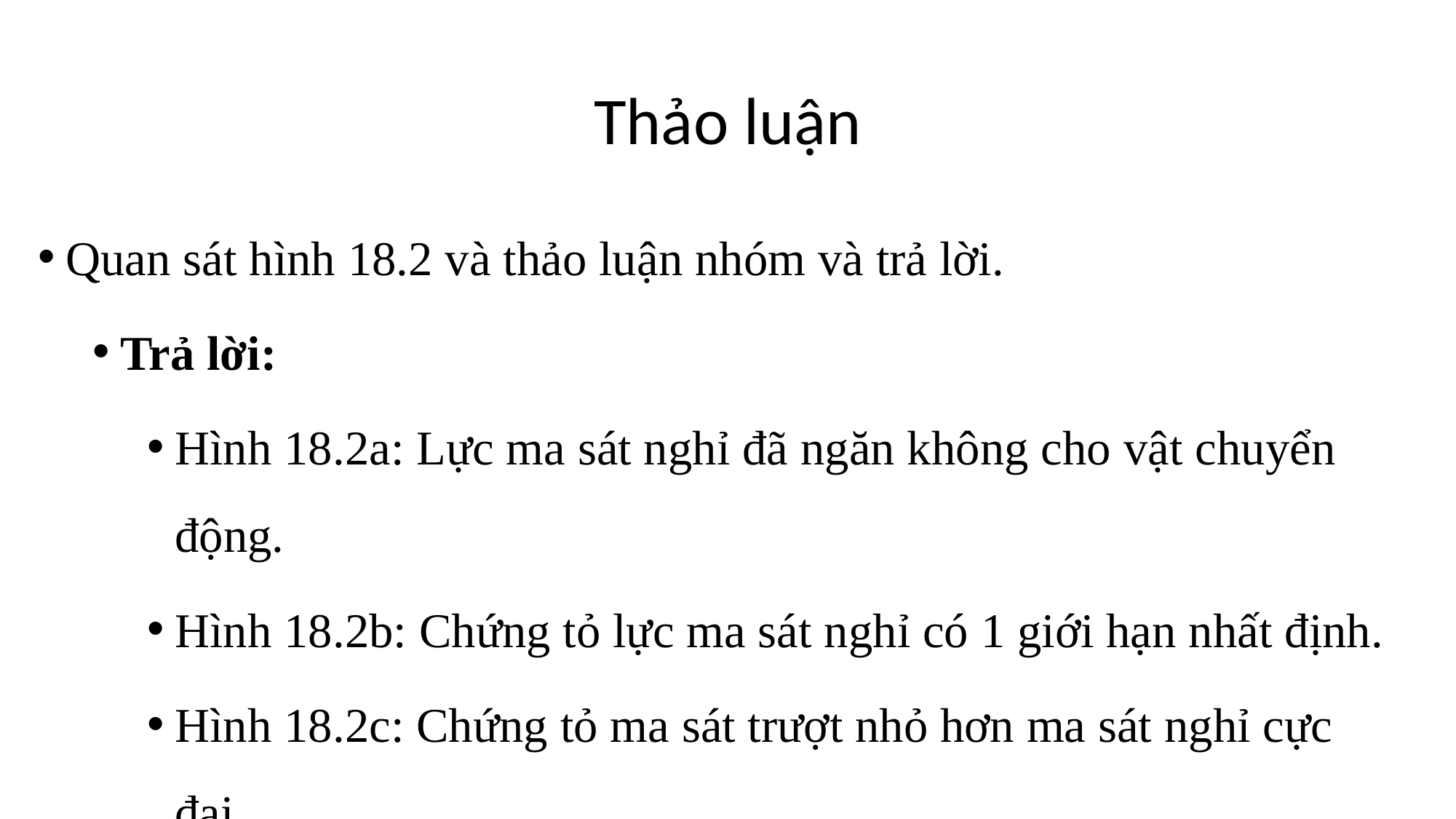

# Thảo luận
Quan sát hình 18.2 và thảo luận nhóm và trả lời.
Trả lời:
Hình 18.2a: Lực ma sát nghỉ đã ngăn không cho vật chuyển động.
Hình 18.2b: Chứng tỏ lực ma sát nghỉ có 1 giới hạn nhất định.
Hình 18.2c: Chứng tỏ ma sát trượt nhỏ hơn ma sát nghỉ cực đại.